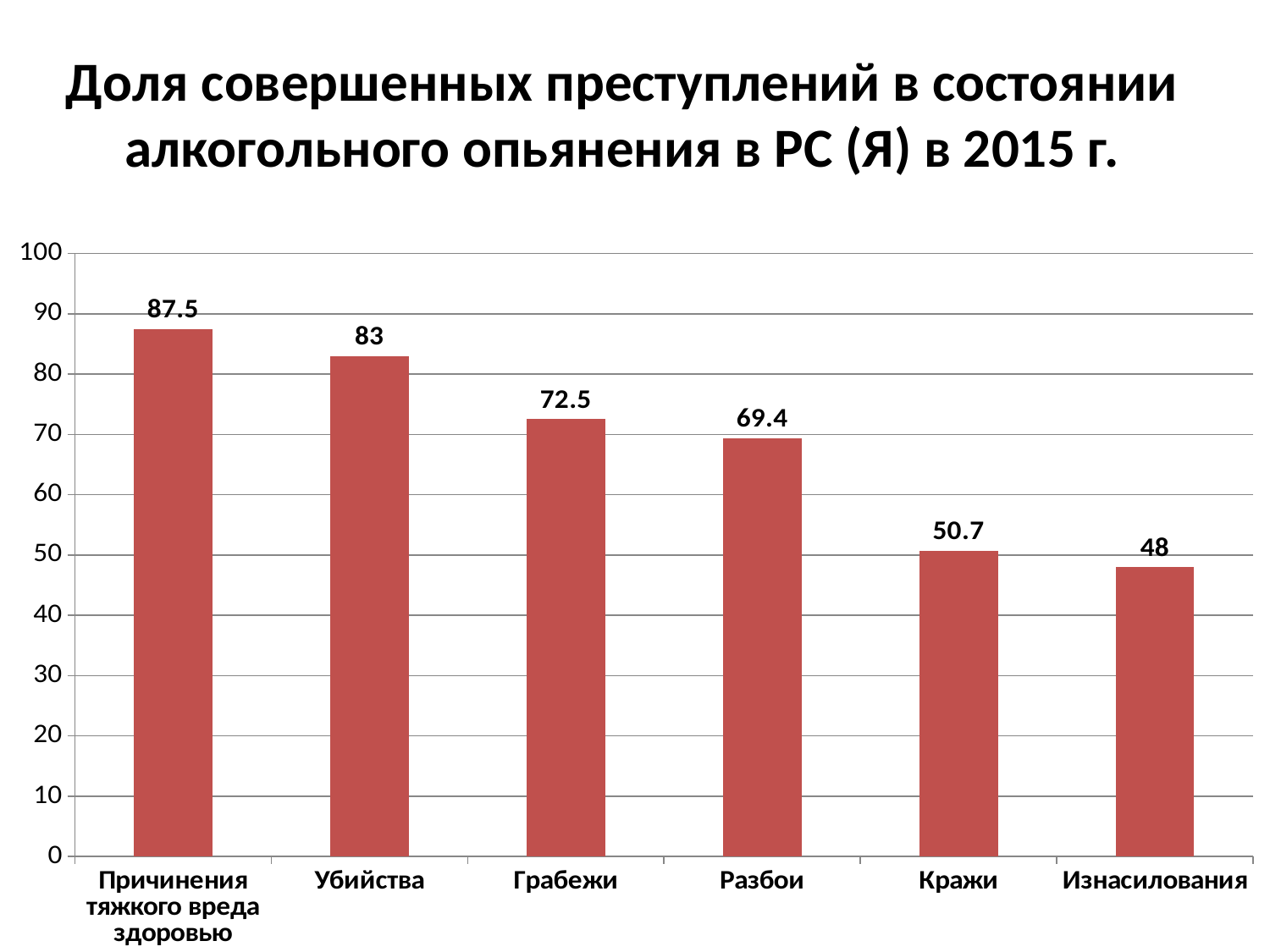

# Доля совершенных преступлений в состоянии алкогольного опьянения в РС (Я) в 2015 г.

### Chart

| Category | Совершены в состоянии алкогольного опьянения |
|---|---|
| Причинения тяжкого вреда здоровью | 87.5 |
| Убийства | 83.0 |
| Грабежи | 72.5 |
| Разбои | 69.4 |
| Кражи | 50.7 |
| Изнасилования | 48.0 |